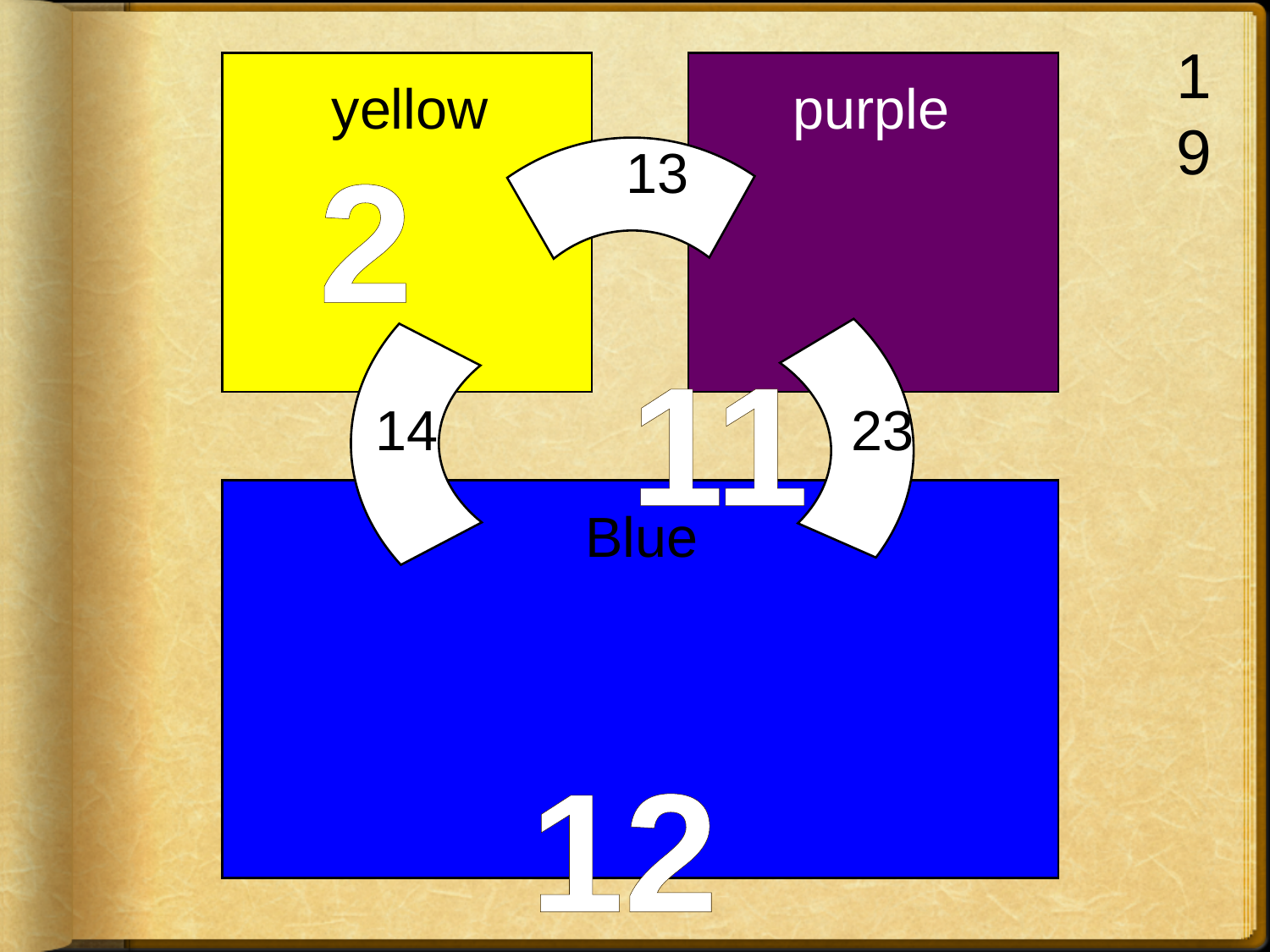

19

yellow
purple
 13

 14

    23

Blue
2            11

12